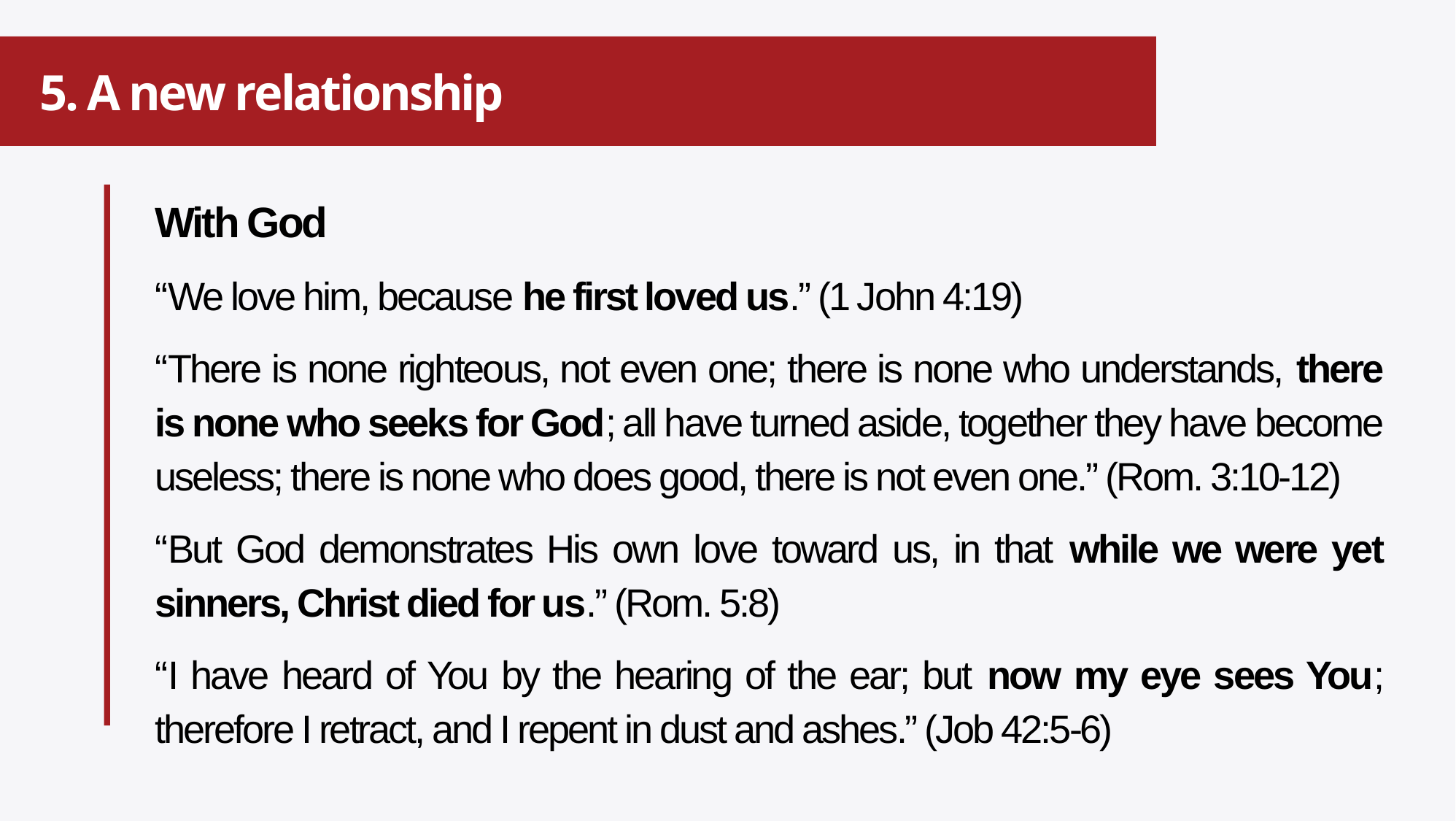

# 5. A new relationship
With God
“We love him, because he first loved us.” (1 John 4:19)
“There is none righteous, not even one; there is none who understands, there is none who seeks for God; all have turned aside, together they have become useless; there is none who does good, there is not even one.” (Rom. 3:10-12)
“But God demonstrates His own love toward us, in that while we were yet sinners, Christ died for us.” (Rom. 5:8)
“I have heard of You by the hearing of the ear; but now my eye sees You; therefore I retract, and I repent in dust and ashes.” (Job 42:5-6)